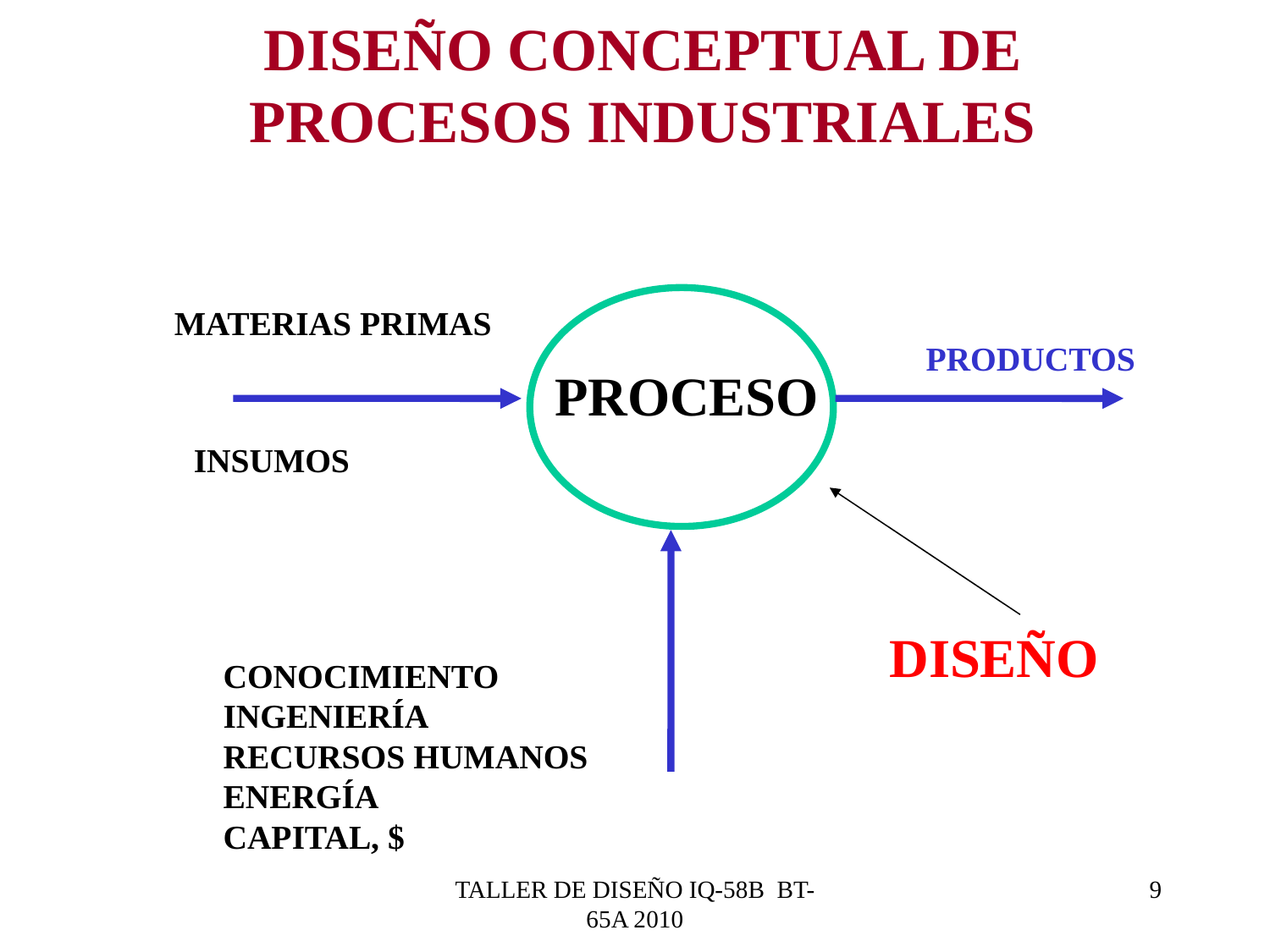

# DISEÑO CONCEPTUAL DE PROCESOS INDUSTRIALES

MATERIAS PRIMAS
PRODUCTOS
PROCESO

INSUMOS

DISEÑO
CONOCIMIENTO
INGENIERÍA
RECURSOS HUMANOS
ENERGÍA
CAPITAL, $
TALLER DE DISEÑO IQ-58B  BT-65A 2010
9